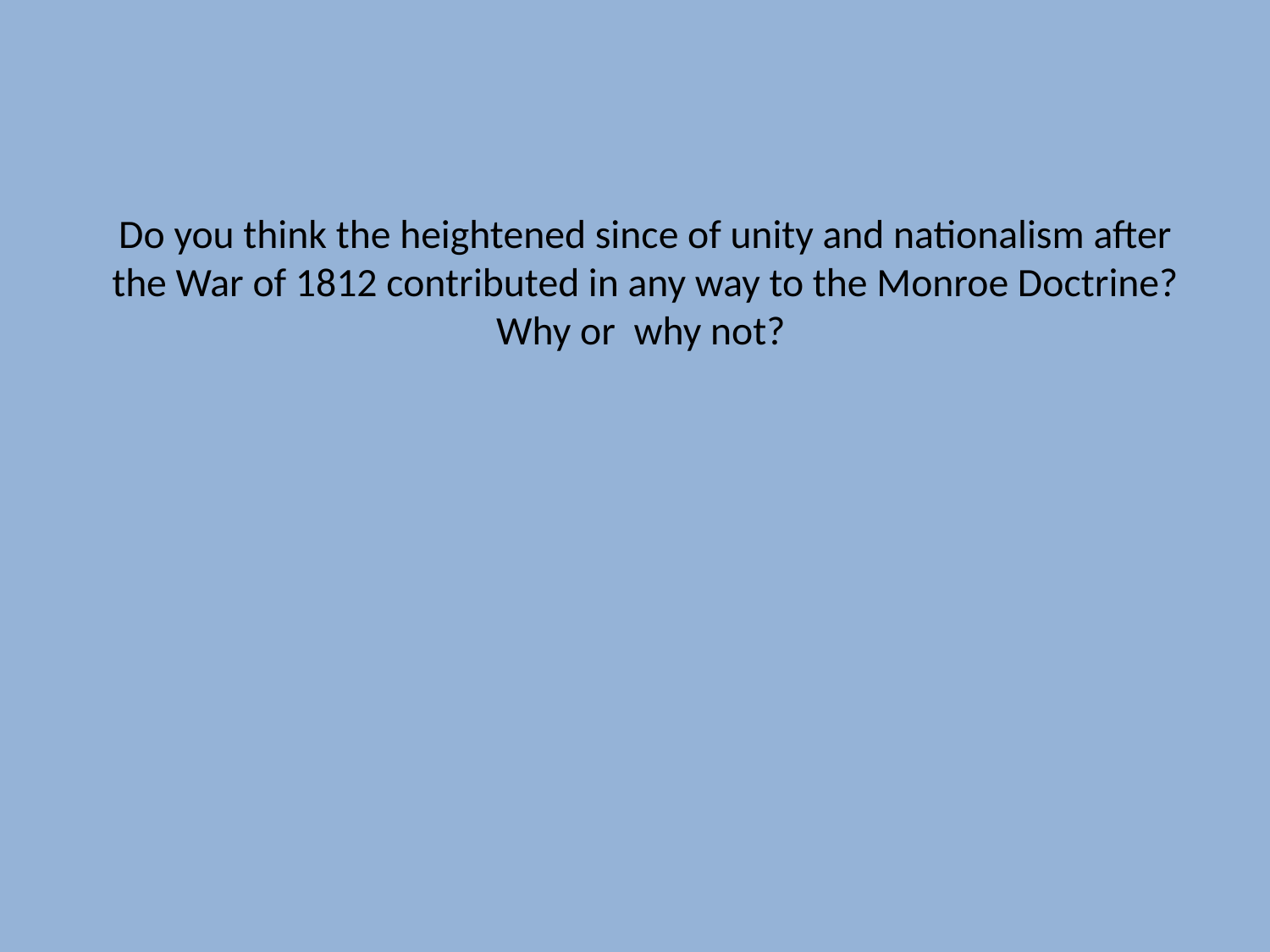

# Do you think the heightened since of unity and nationalism after the War of 1812 contributed in any way to the Monroe Doctrine? Why or  why not?